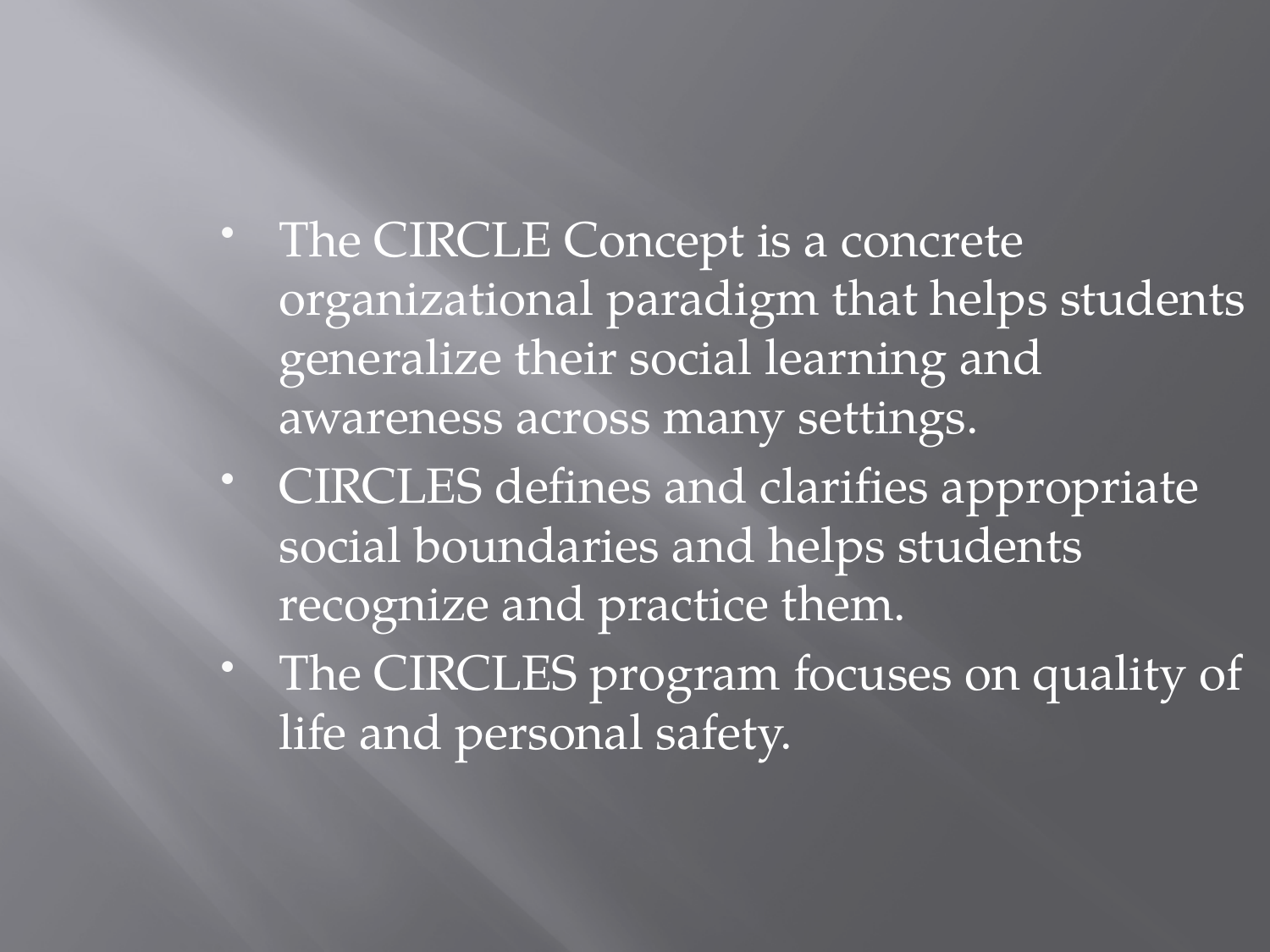

The CIRCLE Concept is a concrete organizational paradigm that helps students generalize their social learning and awareness across many settings.
CIRCLES defines and clarifies appropriate social boundaries and helps students recognize and practice them.
The CIRCLES program focuses on quality of life and personal safety.